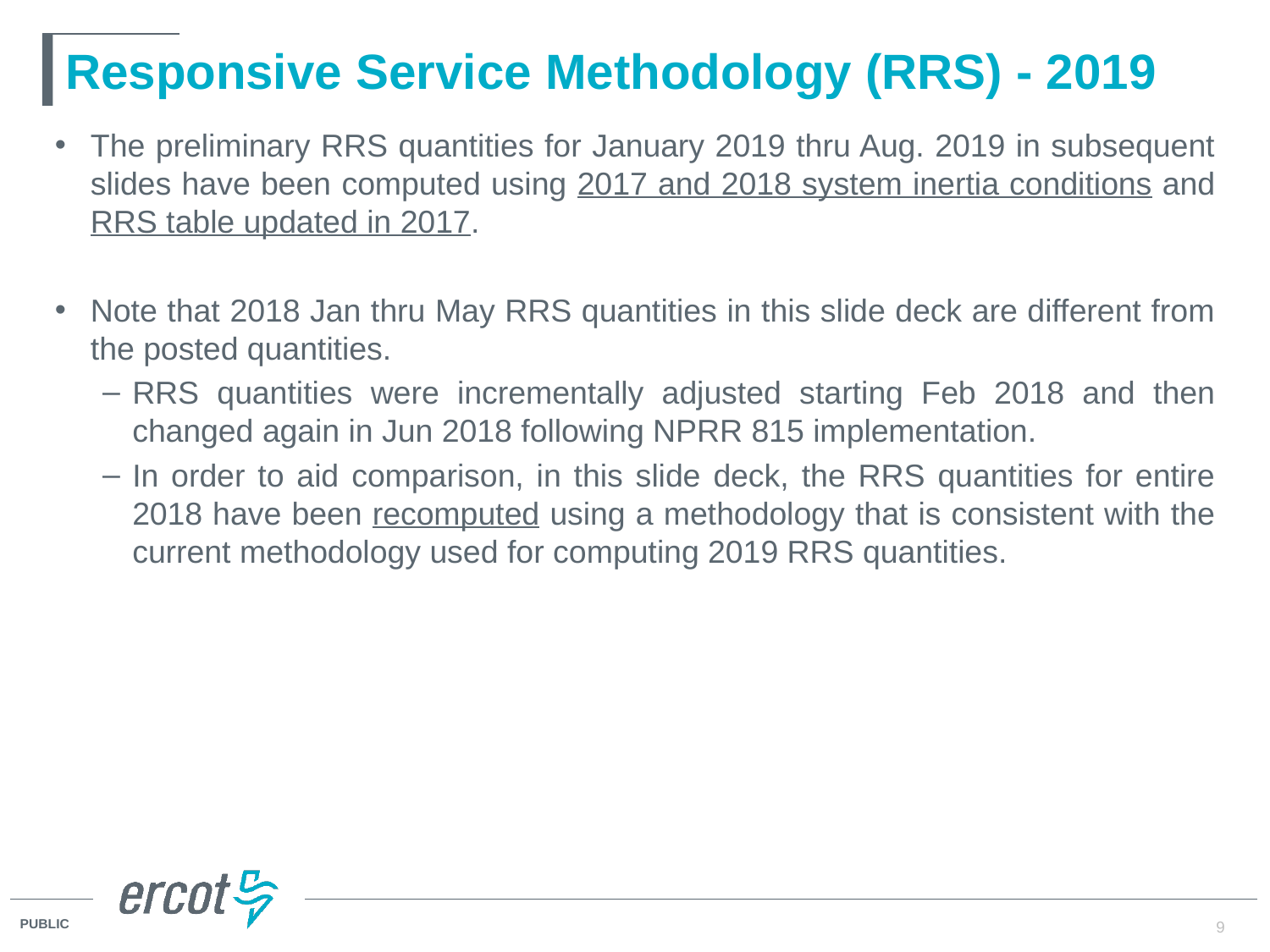

# Responsive Service Methodology (RRS) - 2019
The preliminary RRS quantities for January 2019 thru Aug. 2019 in subsequent slides have been computed using 2017 and 2018 system inertia conditions and RRS table updated in 2017.

Note that 2018 Jan thru May RRS quantities in this slide deck are different from the posted quantities.
RRS quantities were incrementally adjusted starting Feb 2018 and then changed again in Jun 2018 following NPRR 815 implementation.
In order to aid comparison, in this slide deck, the RRS quantities for entire 2018 have been recomputed using a methodology that is consistent with the current methodology used for computing 2019 RRS quantities.